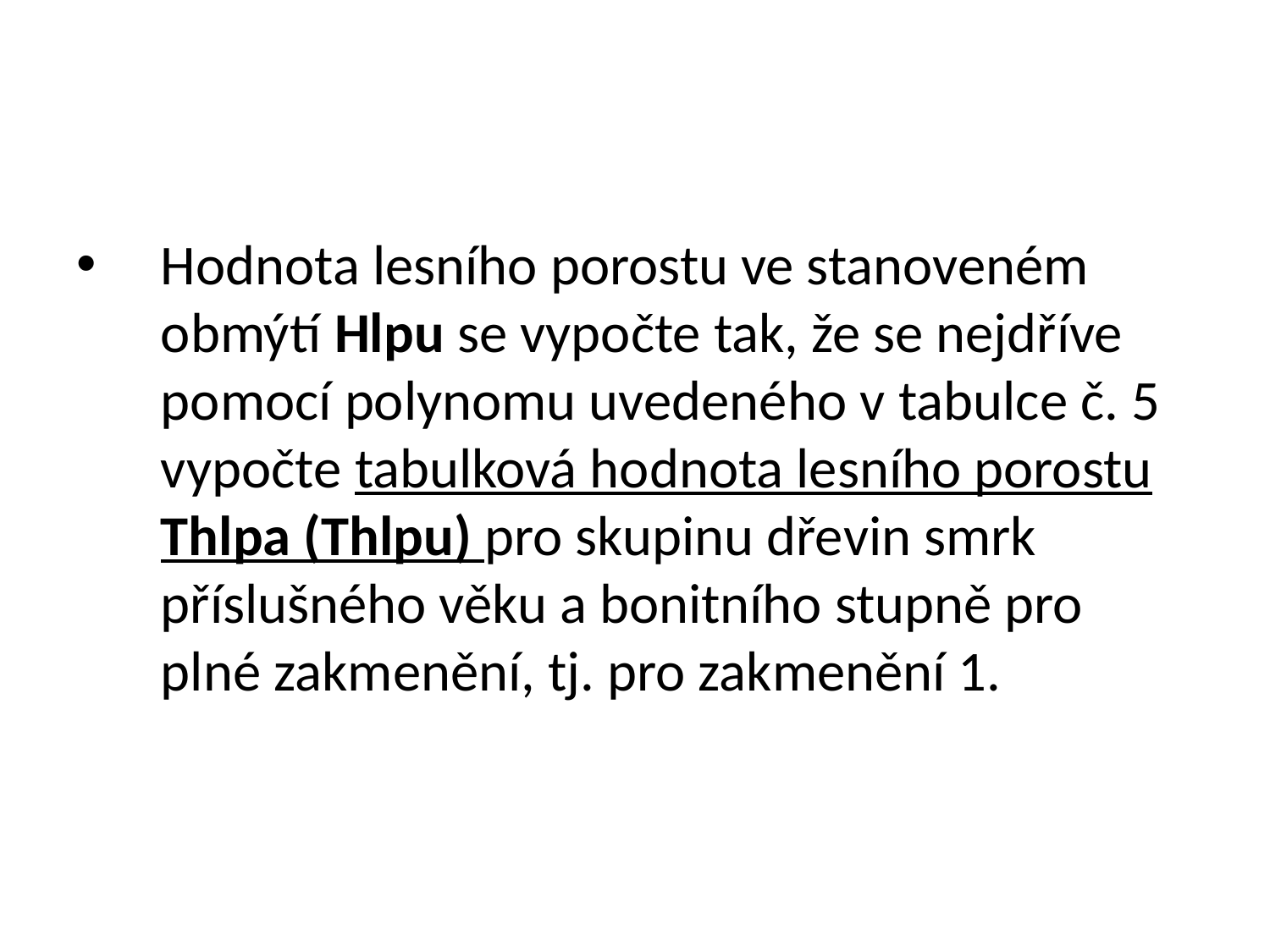

#
Hodnota lesního porostu ve stanoveném obmýtí Hlpu se vypočte tak, že se nejdříve pomocí polynomu uvedeného v tabulce č. 5 vypočte tabulková hodnota lesního porostu Thlpa (Thlpu) pro skupinu dřevin smrk příslušného věku a bonitního stupně pro plné zakmenění, tj. pro zakmenění 1.